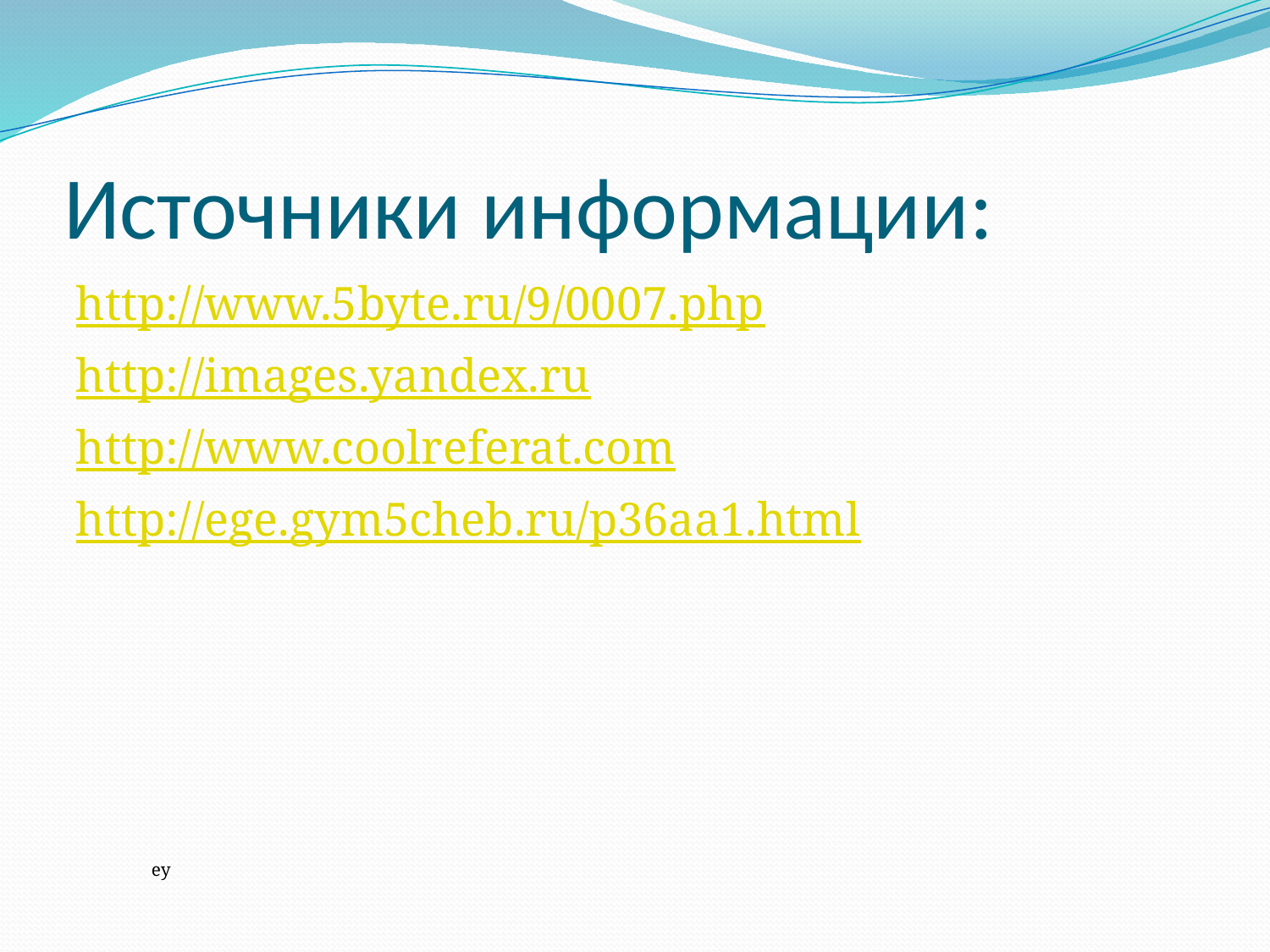

# Источники информации:
http://www.5byte.ru/9/0007.php
http://images.yandex.ru
http://www.coolreferat.com
http://ege.gym5cheb.ru/p36aa1.html

                                                                                                                                                                                                                                                         еу